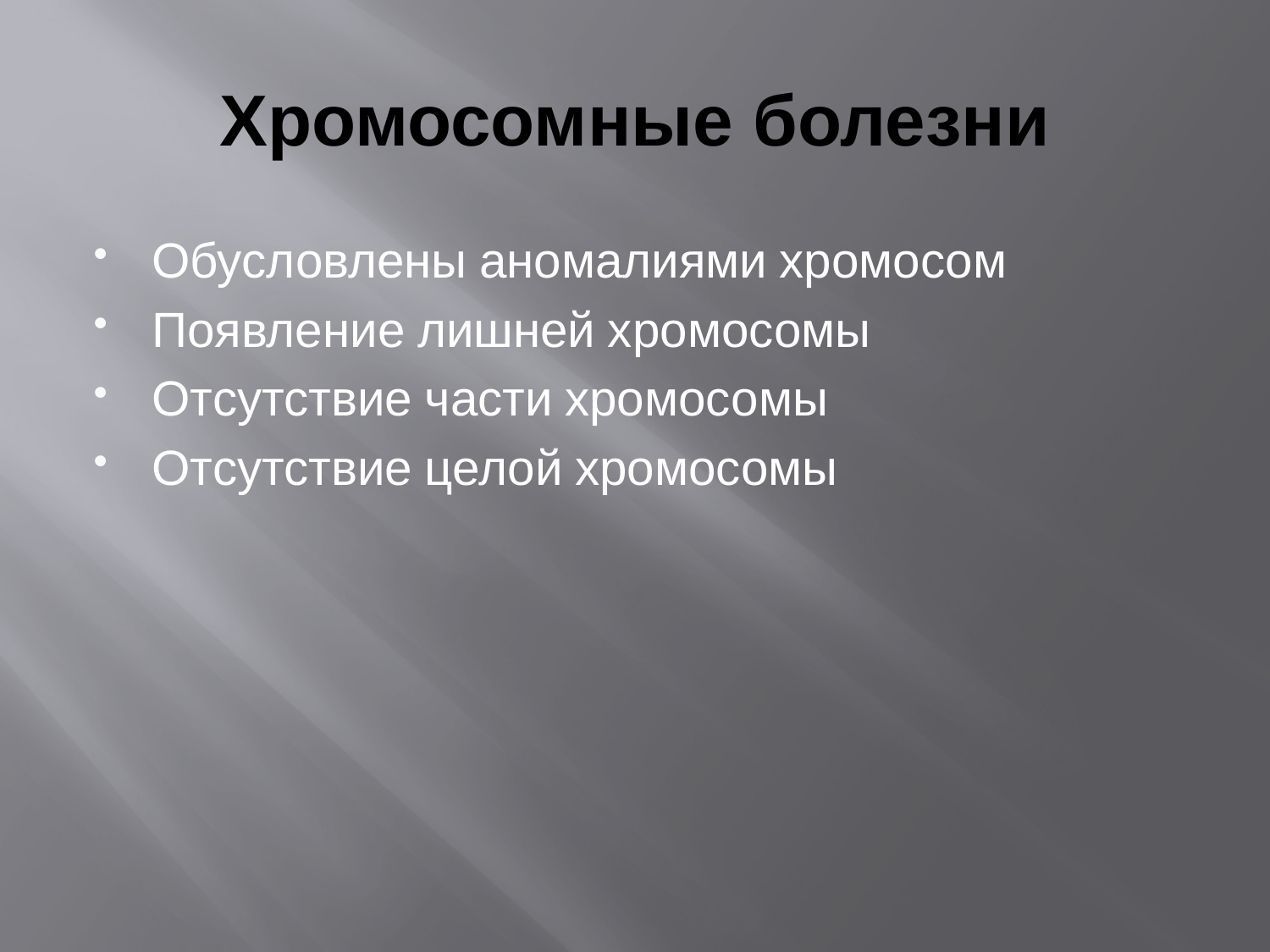

# Хромосомные болезни
Обусловлены аномалиями хромосом
Появление лишней хромосомы
Отсутствие части хромосомы
Отсутствие целой хромосомы